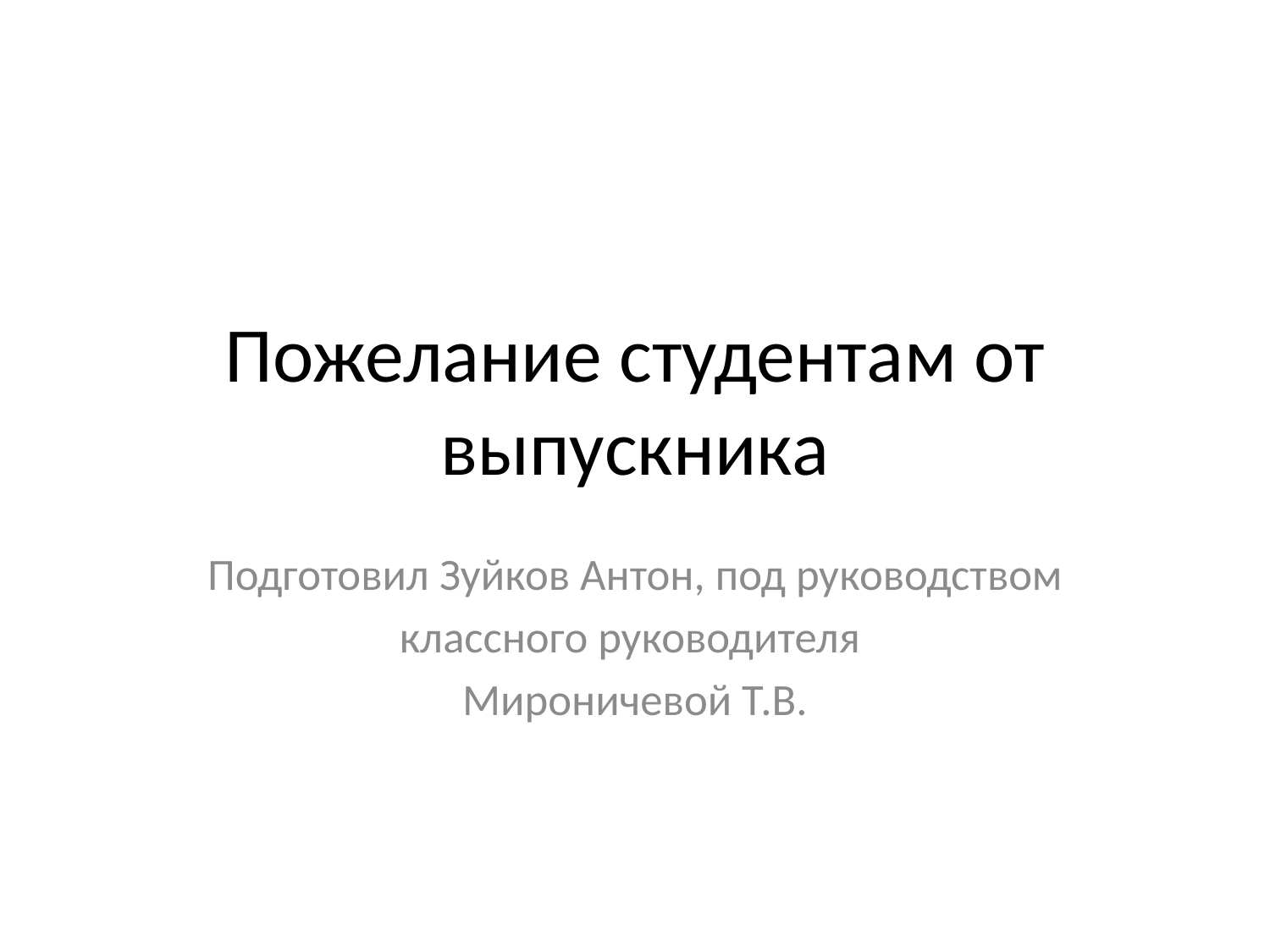

# Пожелание студентам от выпускника
Подготовил Зуйков Антон, под руководством
классного руководителя
Мироничевой Т.В.